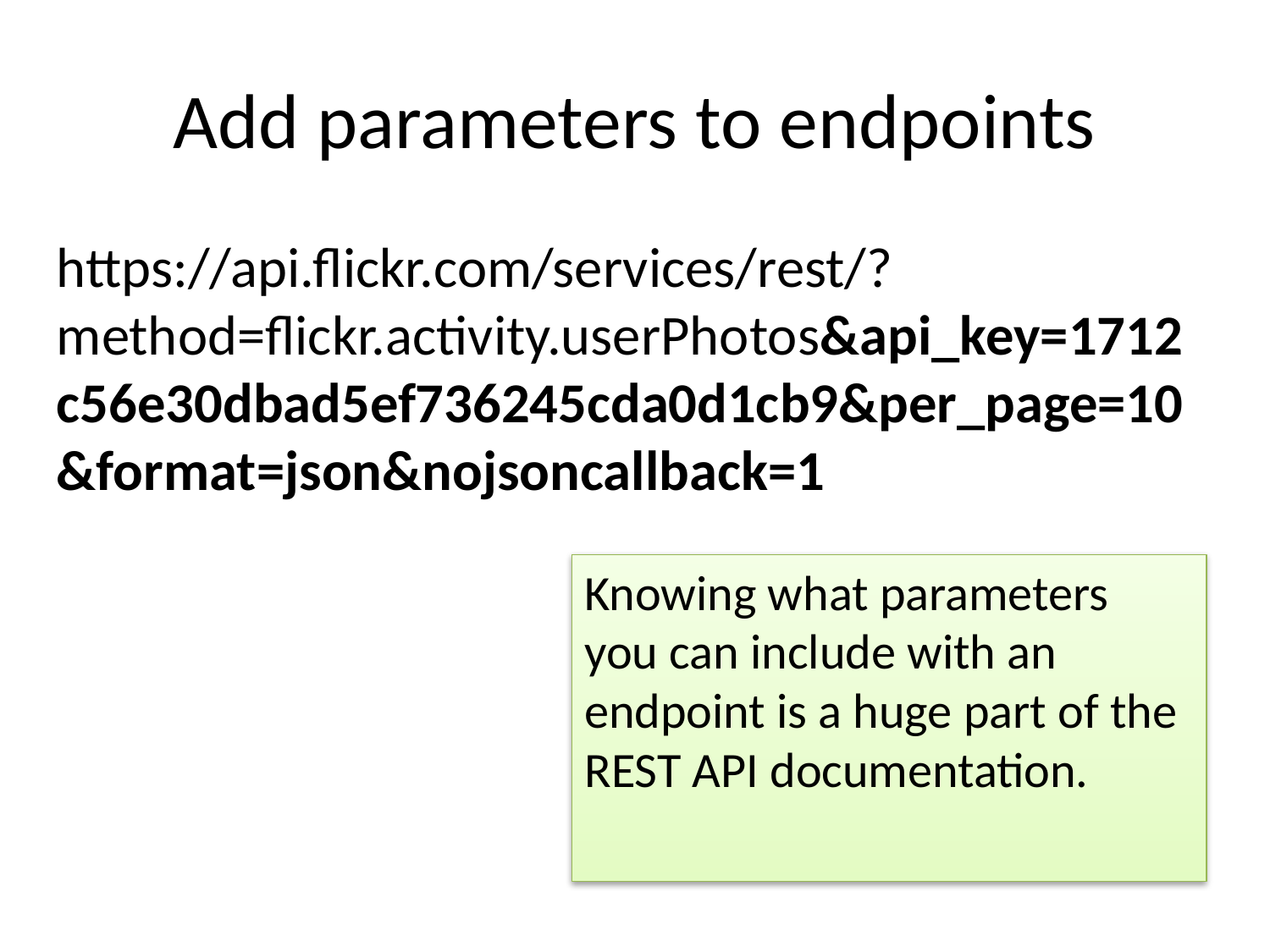

# Add parameters to endpoints
https://api.flickr.com/services/rest/?method=flickr.activity.userPhotos&api_key=1712c56e30dbad5ef736245cda0d1cb9&per_page=10&format=json&nojsoncallback=1
Knowing what parameters you can include with an endpoint is a huge part of the REST API documentation.